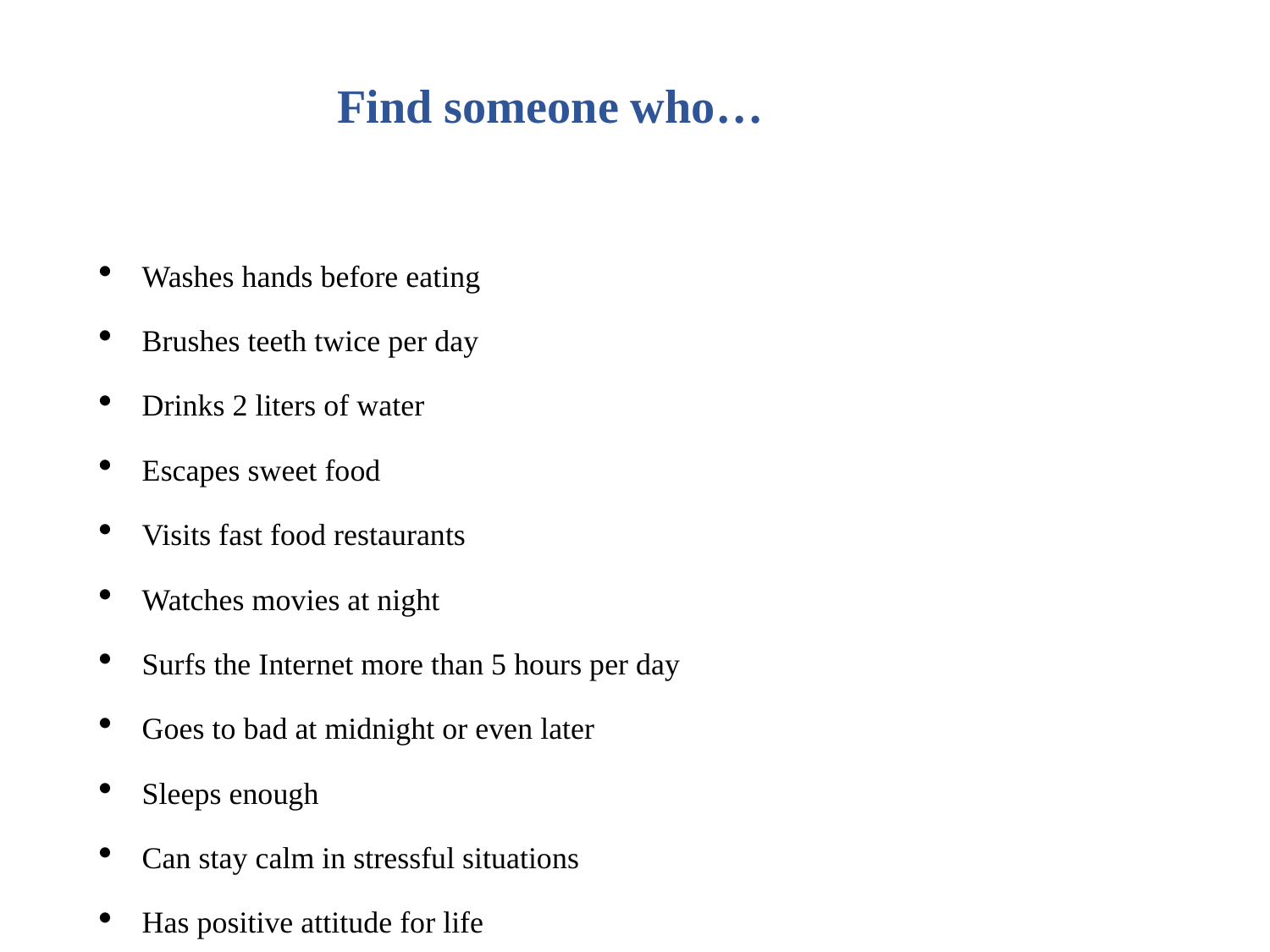

Find someone who…
Washes hands before eating
Brushes teeth twice per day
Drinks 2 liters of water
Escapes sweet food
Visits fast food restaurants
Watches movies at night
Surfs the Internet more than 5 hours per day
Goes to bad at midnight or even later
Sleeps enough
Can stay calm in stressful situations
Has positive attitude for life